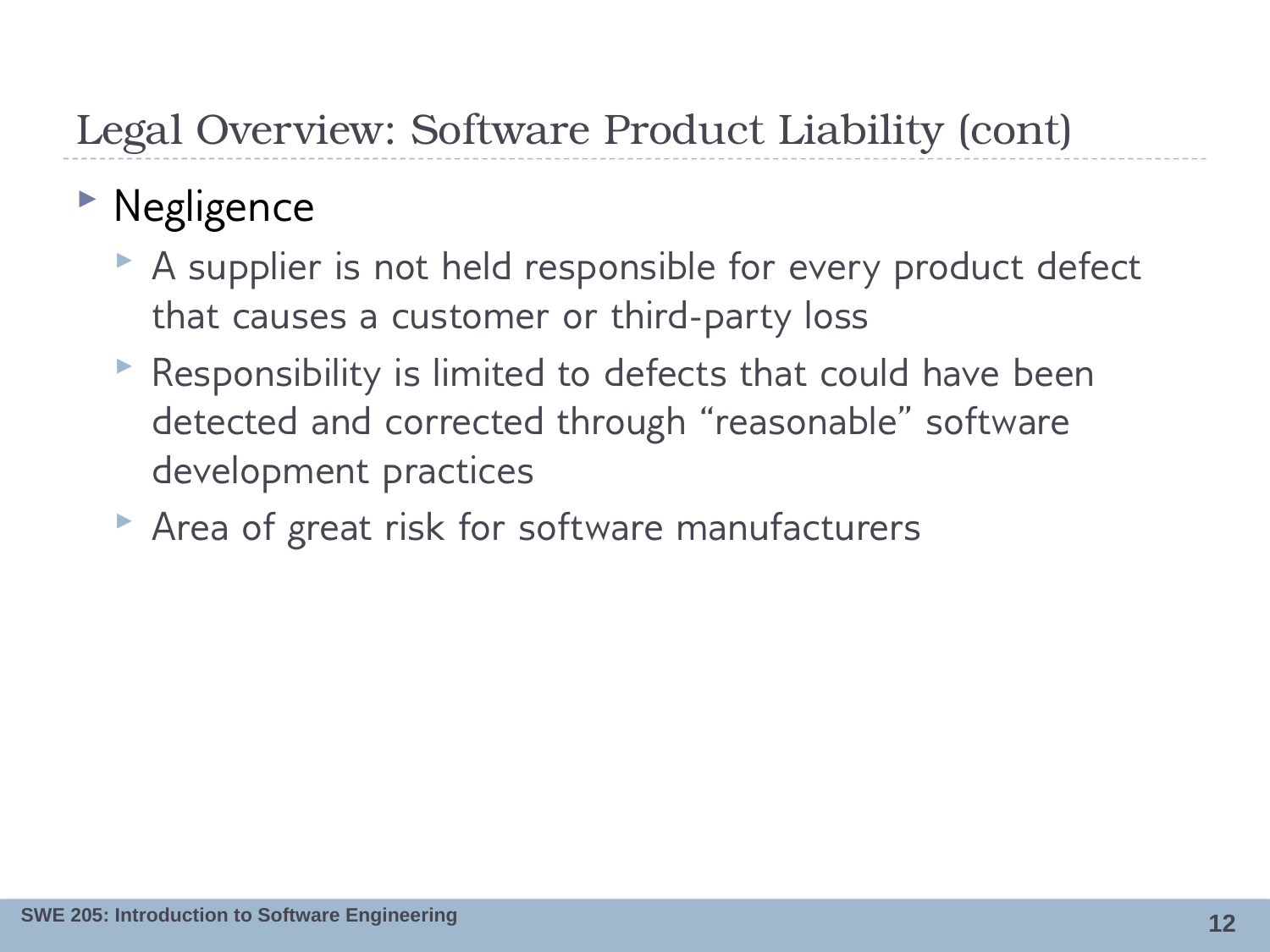

# Legal Overview: Software Product Liability (cont)
Negligence
A supplier is not held responsible for every product defect that causes a customer or third-party loss
Responsibility is limited to defects that could have been detected and corrected through “reasonable” software development practices
Area of great risk for software manufacturers

12